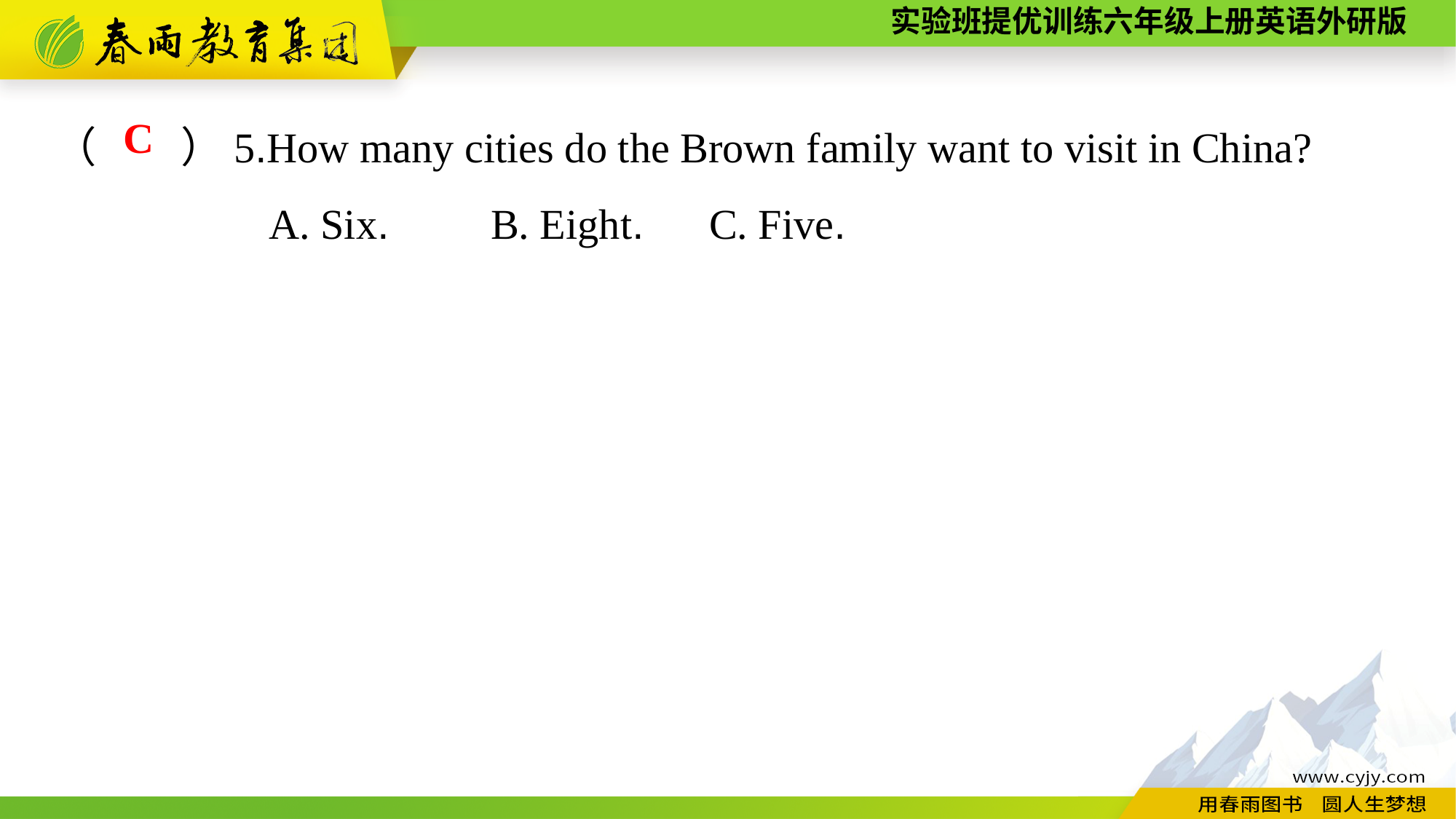

（　　）5.How many cities do the Brown family want to visit in China?
A. Six.	B. Eight.	C. Five.
C